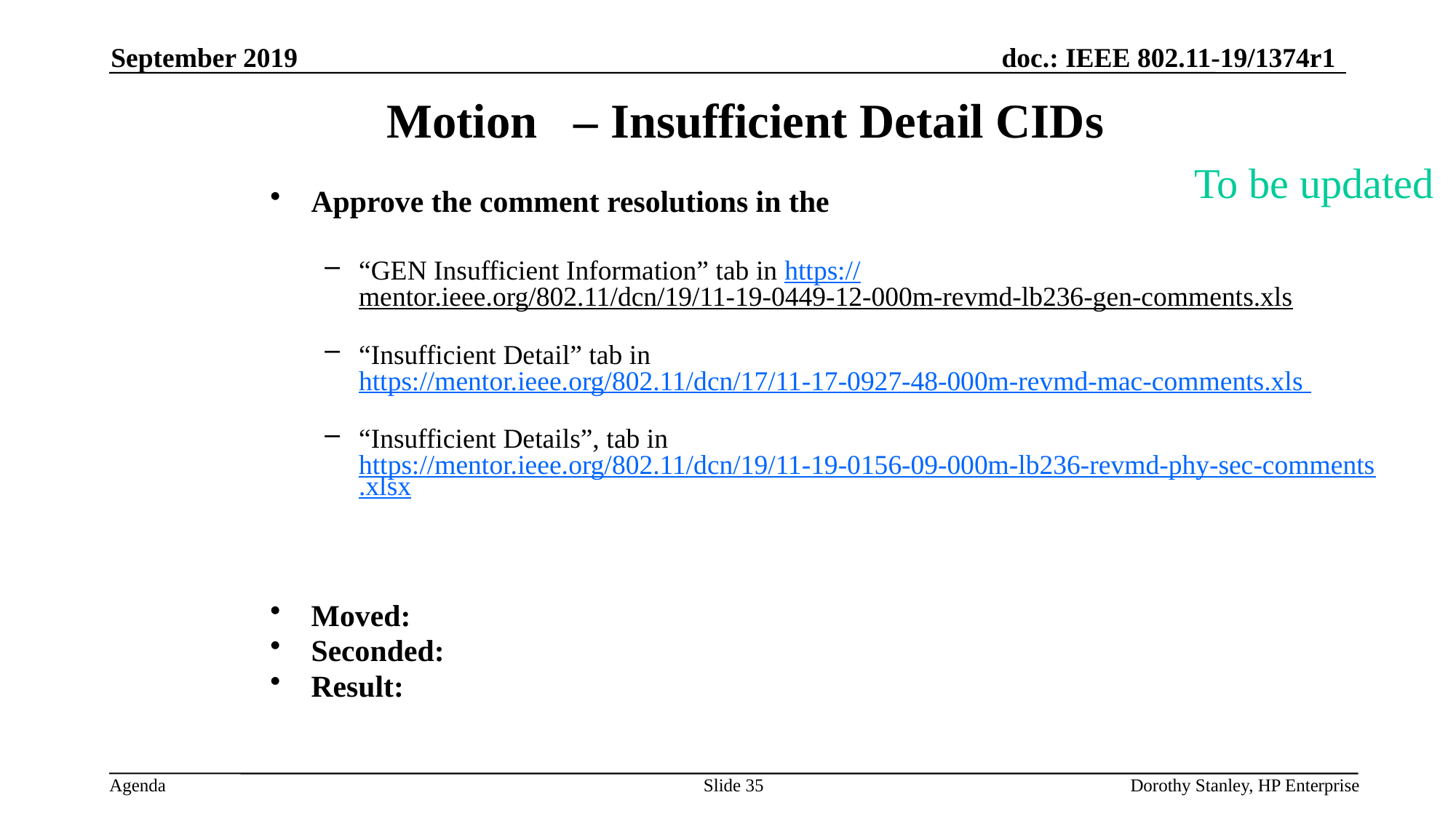

September 2019
Motion   – Insufficient Detail CIDs
To be updated
Approve the comment resolutions in the

“GEN Insufficient Information” tab in https://mentor.ieee.org/802.11/dcn/19/11-19-0449-12-000m-revmd-lb236-gen-comments.xls
“Insufficient Detail” tab in https://mentor.ieee.org/802.11/dcn/17/11-17-0927-48-000m-revmd-mac-comments.xls
“Insufficient Details”, tab in https://mentor.ieee.org/802.11/dcn/19/11-19-0156-09-000m-lb236-revmd-phy-sec-comments.xlsx

Moved:
Seconded:
Result:

Slide 35
Dorothy Stanley, HP Enterprise